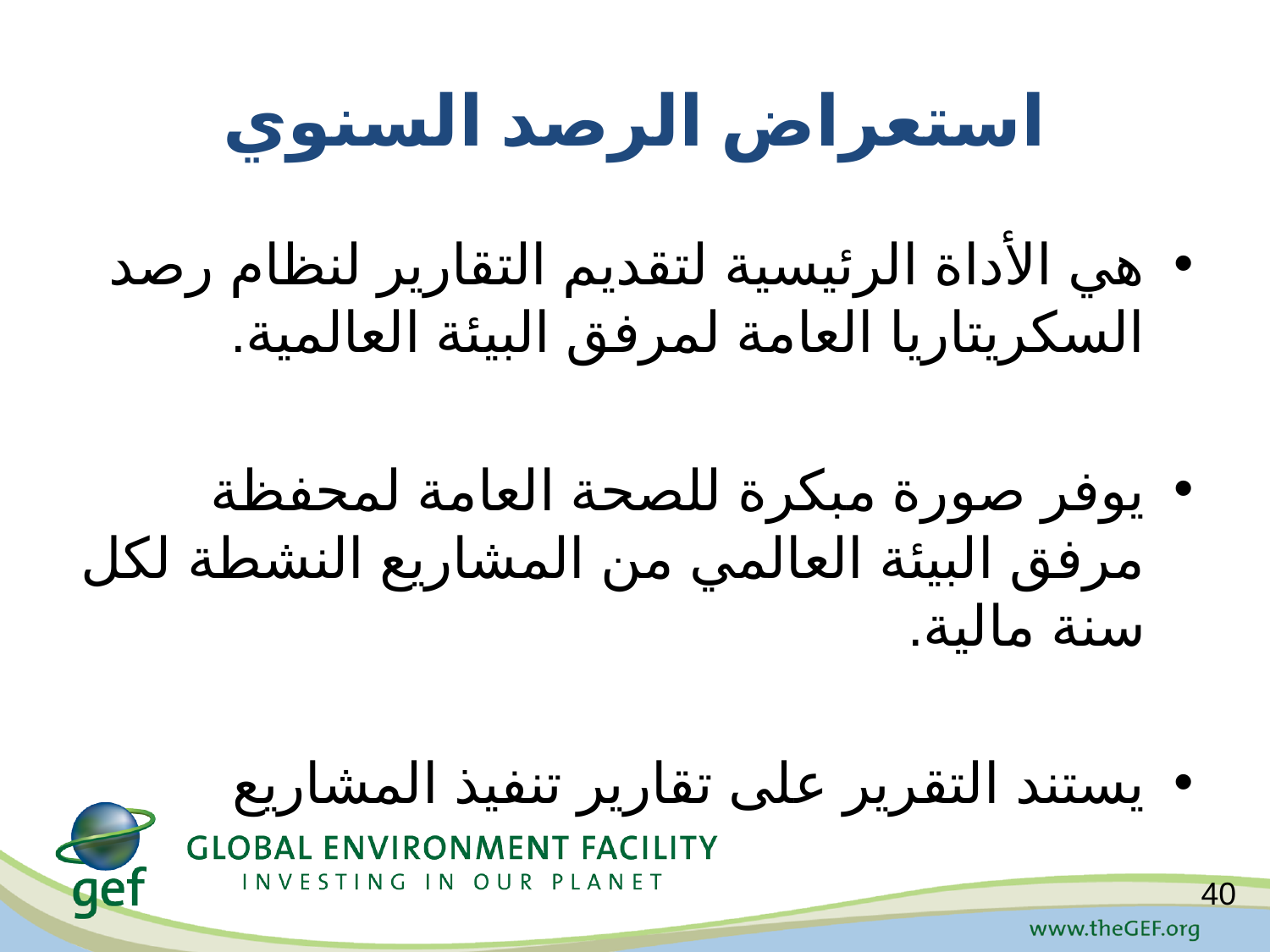

# استعراض الرصد السنوي
هي الأداة الرئيسية لتقديم التقارير لنظام رصد السكريتاريا العامة لمرفق البيئة العالمية.

يوفر صورة مبكرة للصحة العامة لمحفظة مرفق البيئة العالمي من المشاريع النشطة لكل سنة مالية.

يستند التقرير على تقارير تنفيذ المشاريع
40